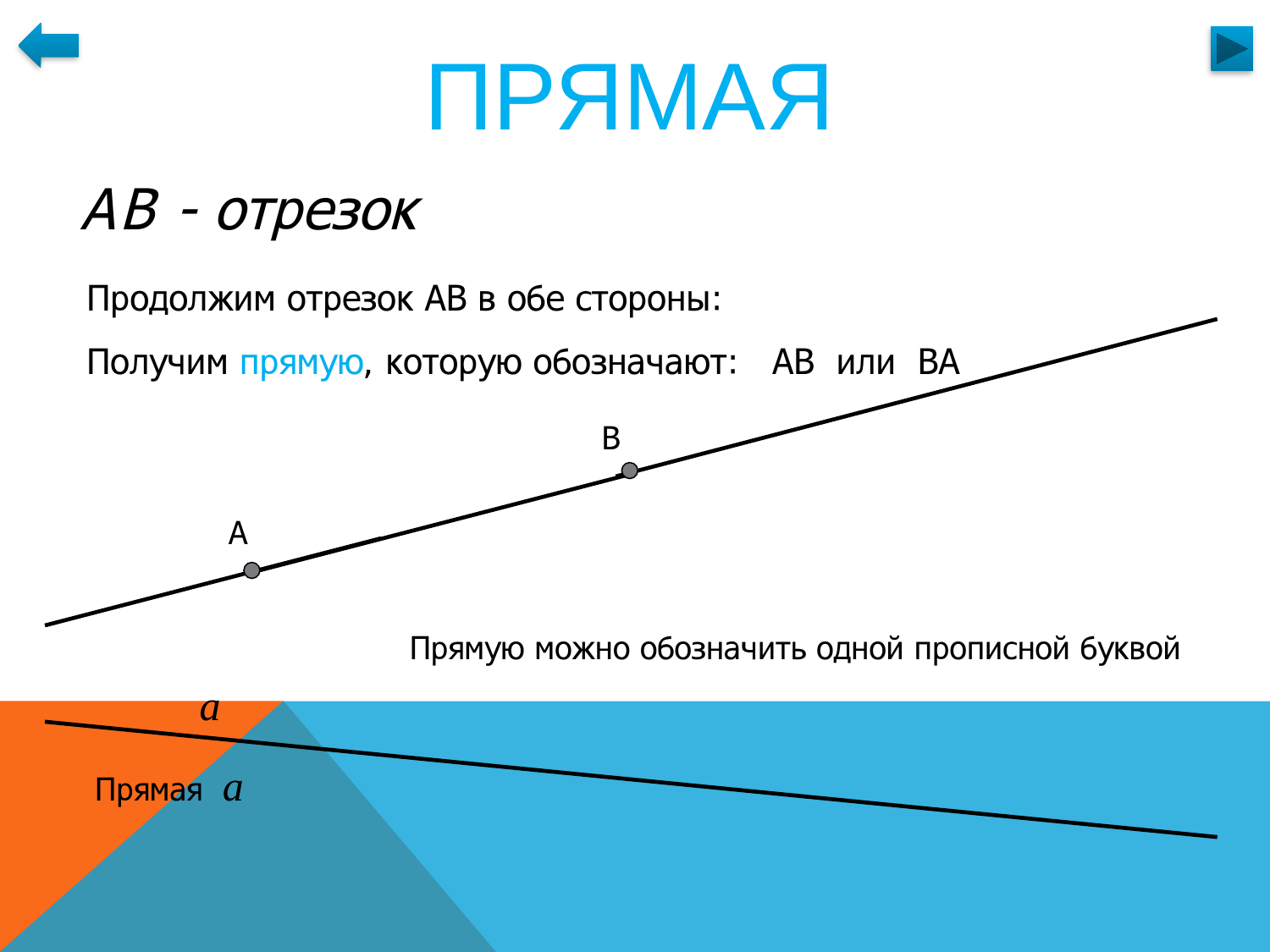

# Прямая
АВ - отрезок
Продолжим отрезок АВ в обе стороны:
Получим прямую, которую обозначают:   АВ  или  ВА

В

А

Прямую можно обозначить одной прописной буквой
а

Прямая  а